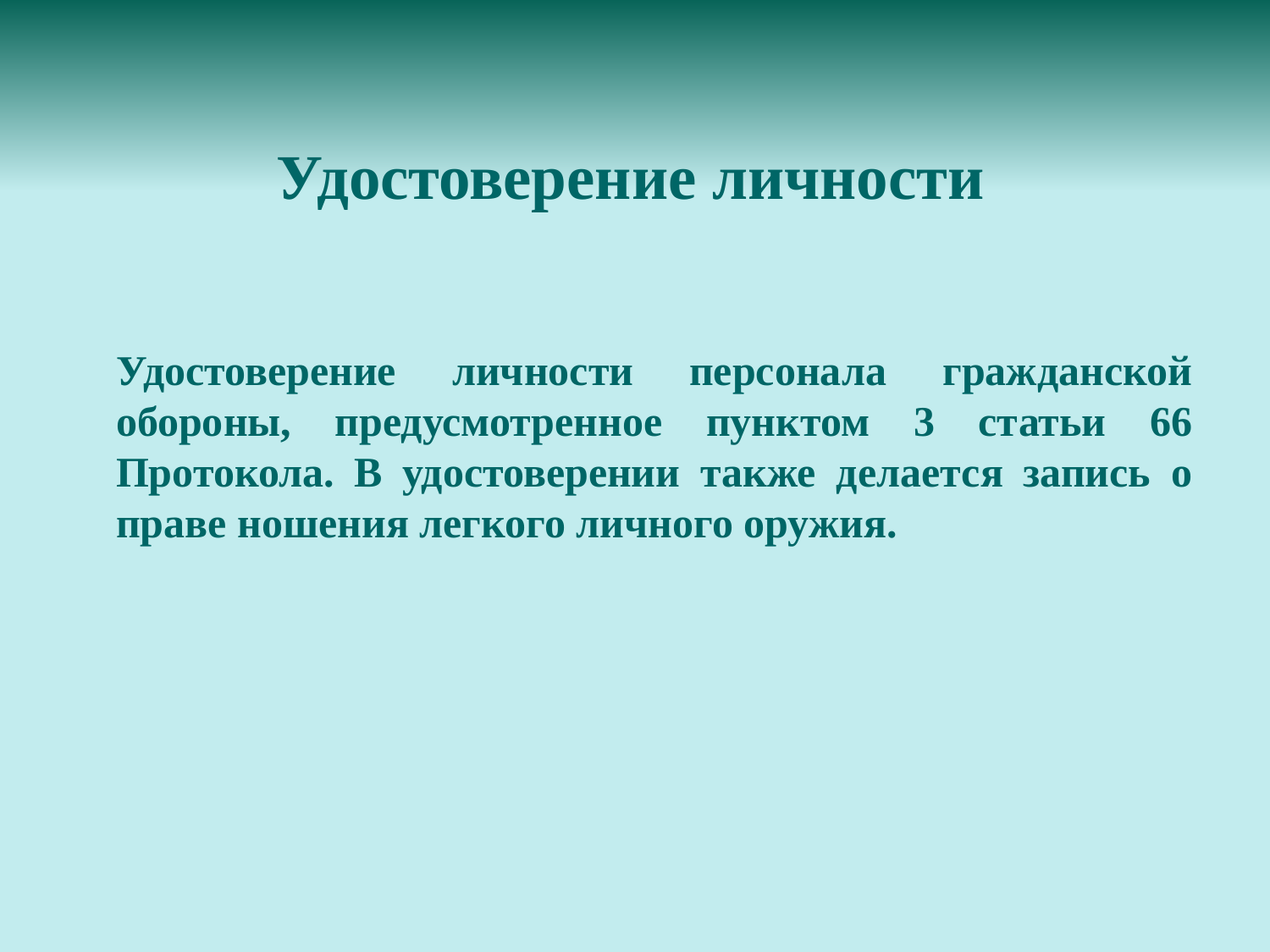

Удостоверение личности
Удостоверение личности персонала гражданской обороны, предусмотренное пунктом 3 статьи 66 Протокола. В удостоверении также делается запись о праве ношения легкого личного оружия.